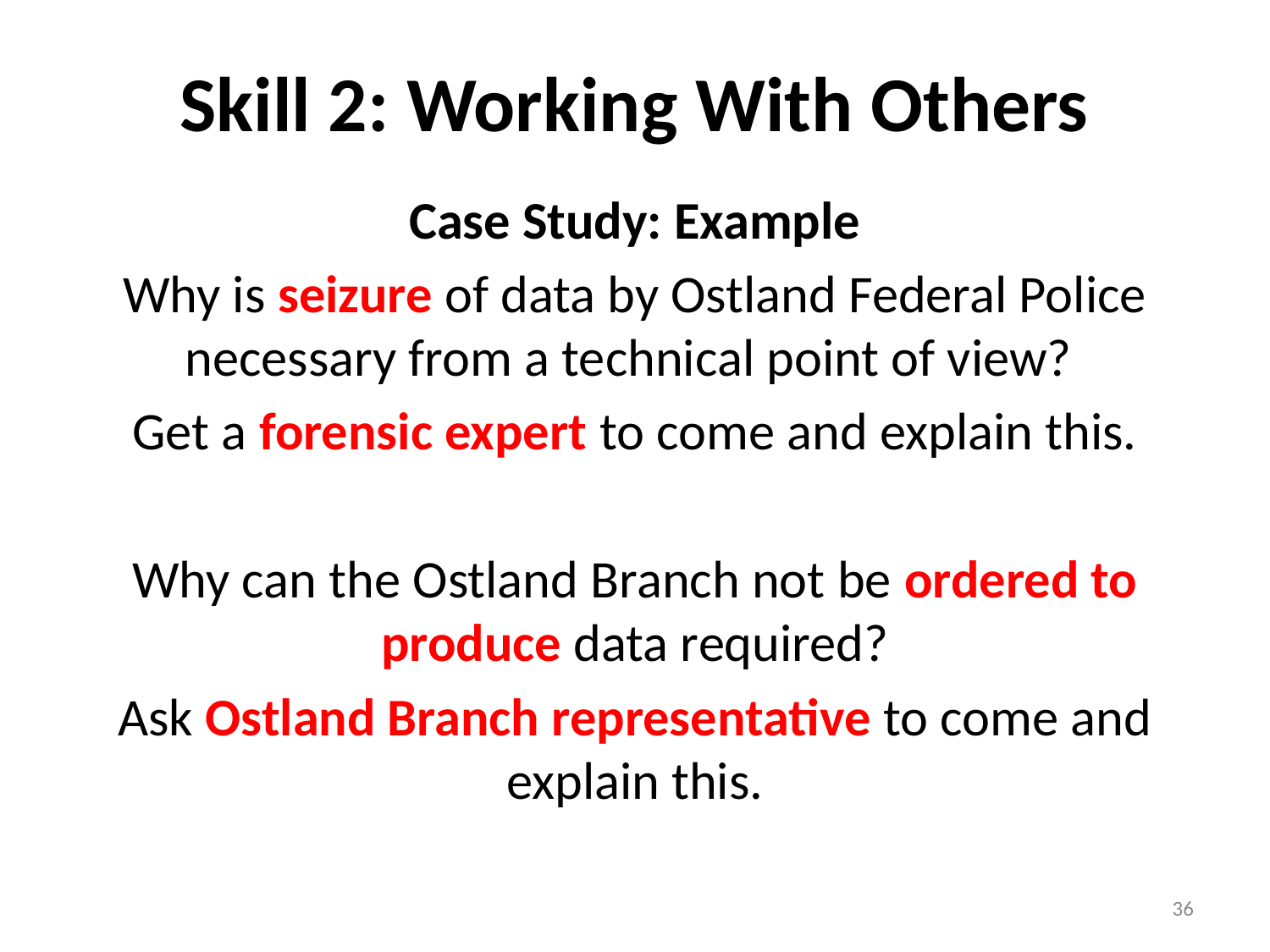

# Skill 2: Working With Others
Case Study: Example
Why is seizure of data by Ostland Federal Police necessary from a technical point of view?
Get a forensic expert to come and explain this.

Why can the Ostland Branch not be ordered to produce data required?
Ask Ostland Branch representative to come and explain this.

36